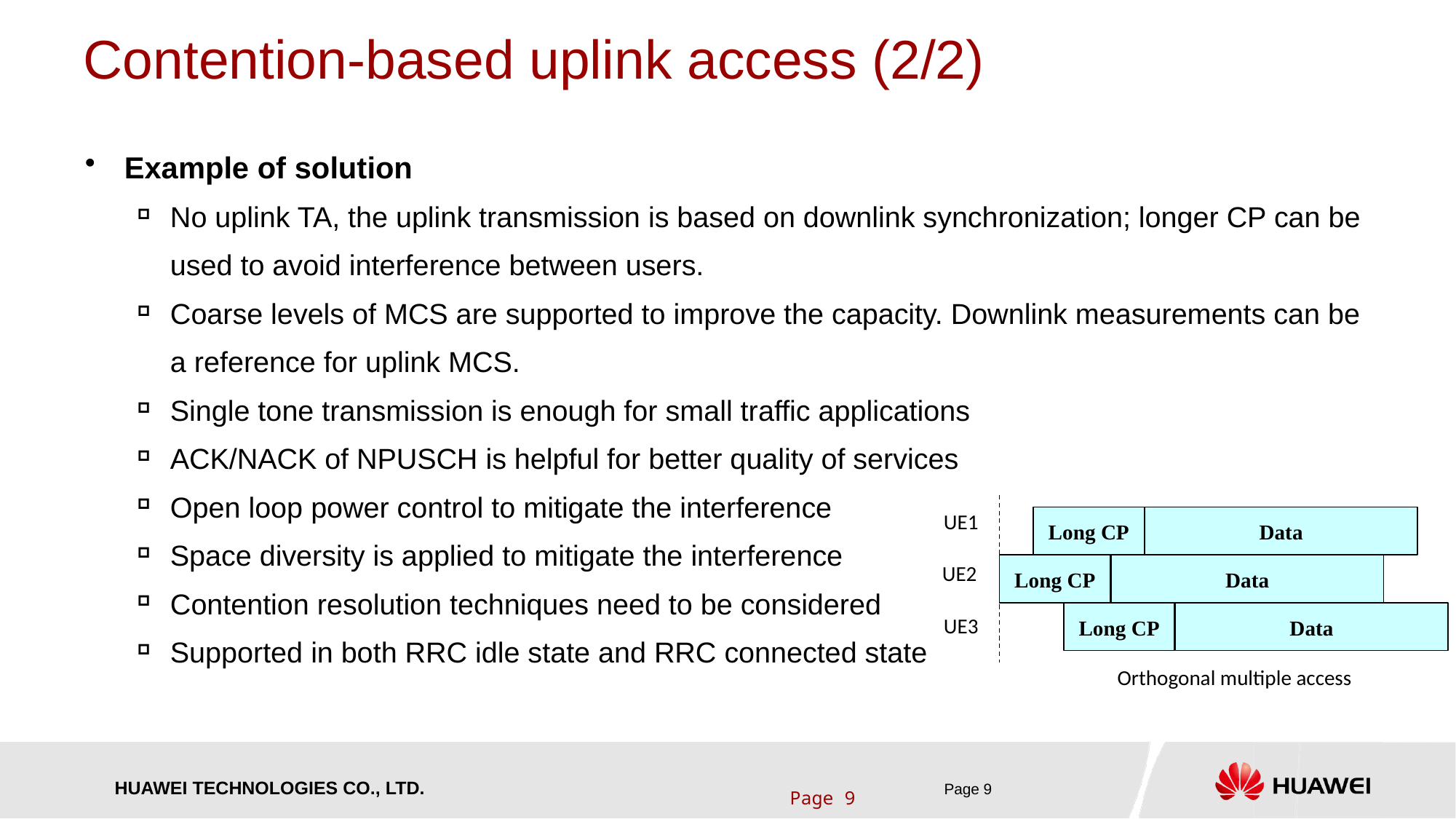

Contention-based uplink access (2/2)
Example of solution
No uplink TA, the uplink transmission is based on downlink synchronization; longer CP can be used to avoid interference between users.
Coarse levels of MCS are supported to improve the capacity. Downlink measurements can be a reference for uplink MCS.
Single tone transmission is enough for small traffic applications
ACK/NACK of NPUSCH is helpful for better quality of services
Open loop power control to mitigate the interference
Space diversity is applied to mitigate the interference
Contention resolution techniques need to be considered
Supported in both RRC idle state and RRC connected state

UE1
Data
Long CP
UE2
Data
Long CP
Data
Long CP
UE3
Orthogonal multiple access